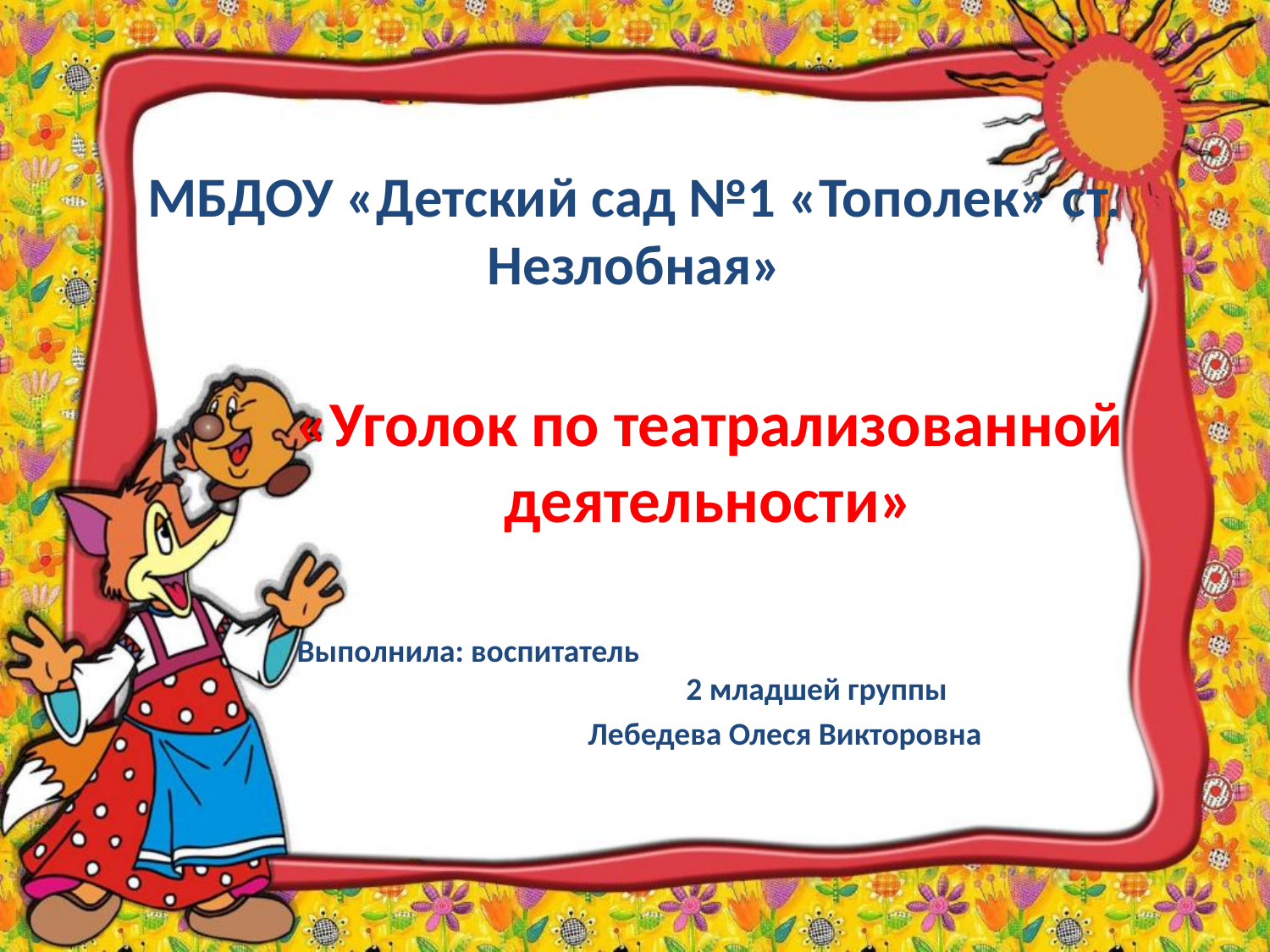

# МБДОУ «Детский сад №1 «Тополек» ст. Незлобная»
«Уголок по театрализованной деятельности»

             Выполнила: воспитатель                                                                                                                2 младшей группы
                     Лебедева Олеся Викторовна